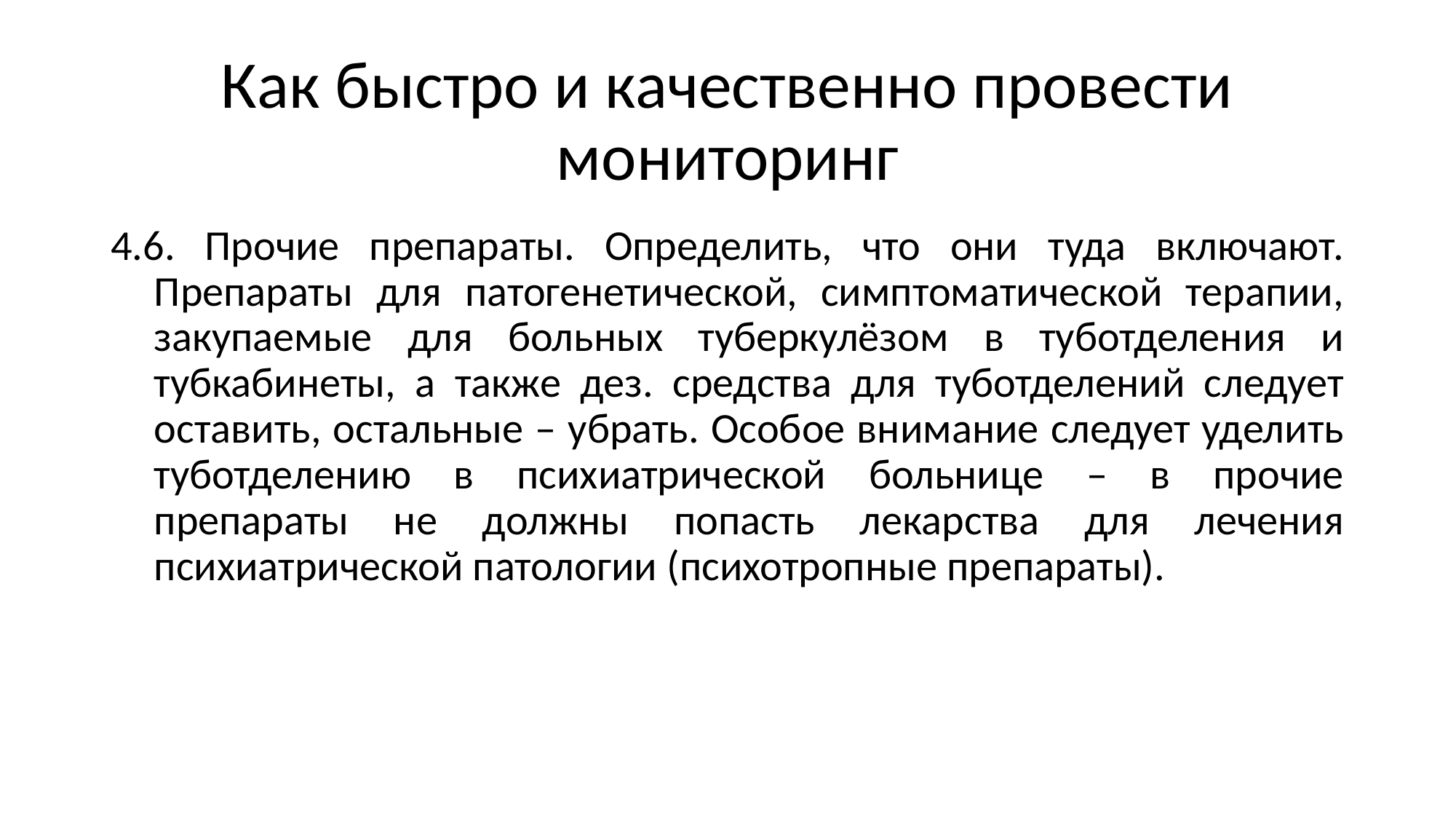

# Как быстро и качественно провести мониторинг
4.6. Прочие препараты. Определить, что они туда включают. Препараты для патогенетической, симптоматической терапии, закупаемые для больных туберкулёзом в туботделения и тубкабинеты, а также дез. средства для туботделений следует оставить, остальные – убрать. Особое внимание следует уделить туботделению в психиатрической больнице – в прочие препараты не должны попасть лекарства для лечения психиатрической патологии (психотропные препараты).